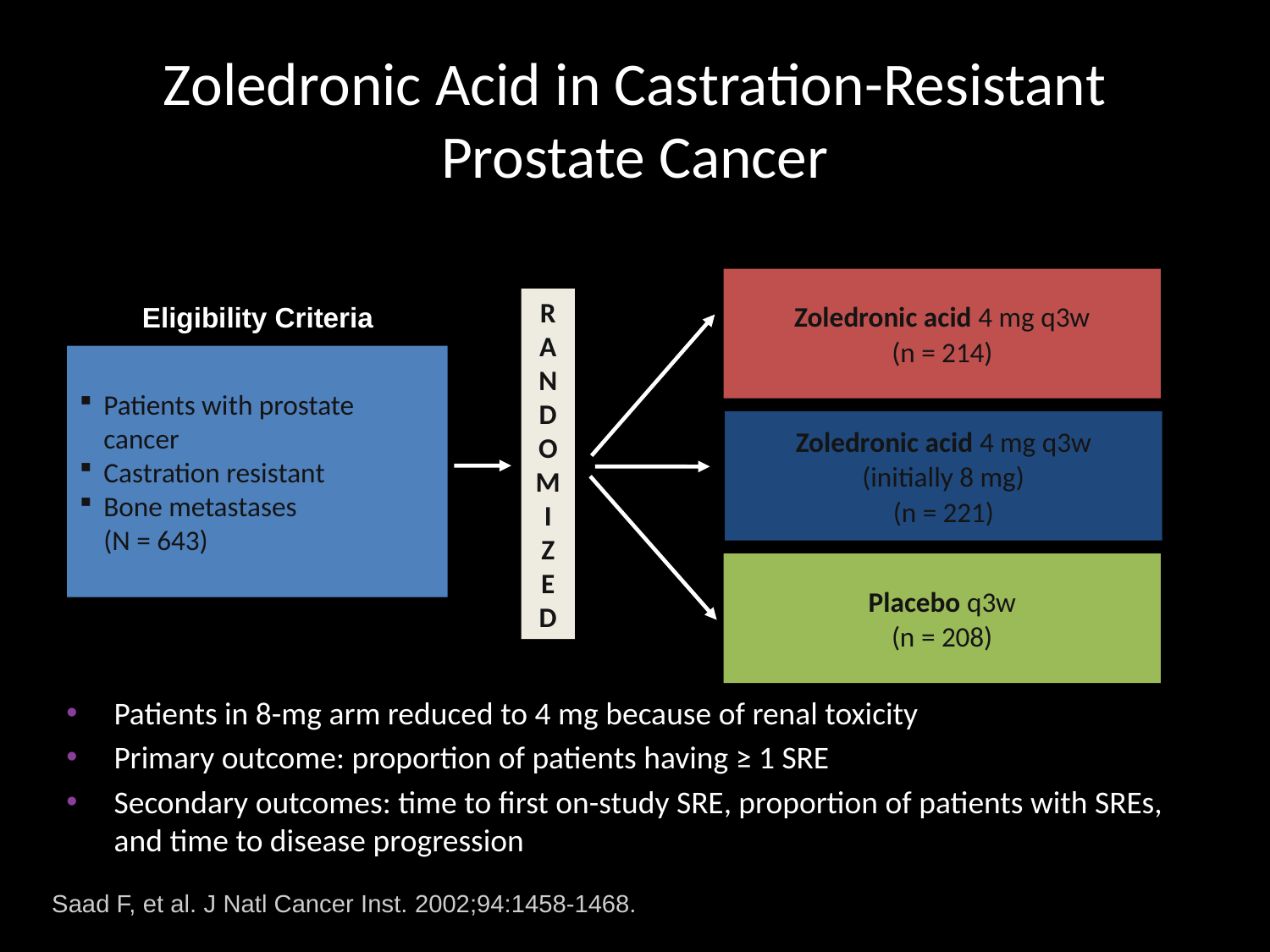

# Zoledronic Acid in Castration-Resistant Prostate Cancer
Zoledronic acid 4 mg q3w
(n = 214)
R
A
N
D
O
M
I
Z
E
D
Eligibility Criteria

Patients with prostate cancer
Castration resistant
Bone metastases
	(N = 643)
Zoledronic acid 4 mg q3w
(initially 8 mg)
(n = 221)

Placebo q3w
(n = 208)
Patients in 8-mg arm reduced to 4 mg because of renal toxicity
Primary outcome: proportion of patients having ≥ 1 SRE
Secondary outcomes: time to first on-study SRE, proportion of patients with SREs, and time to disease progression
Saad F, et al. J Natl Cancer Inst. 2002;94:1458-1468.